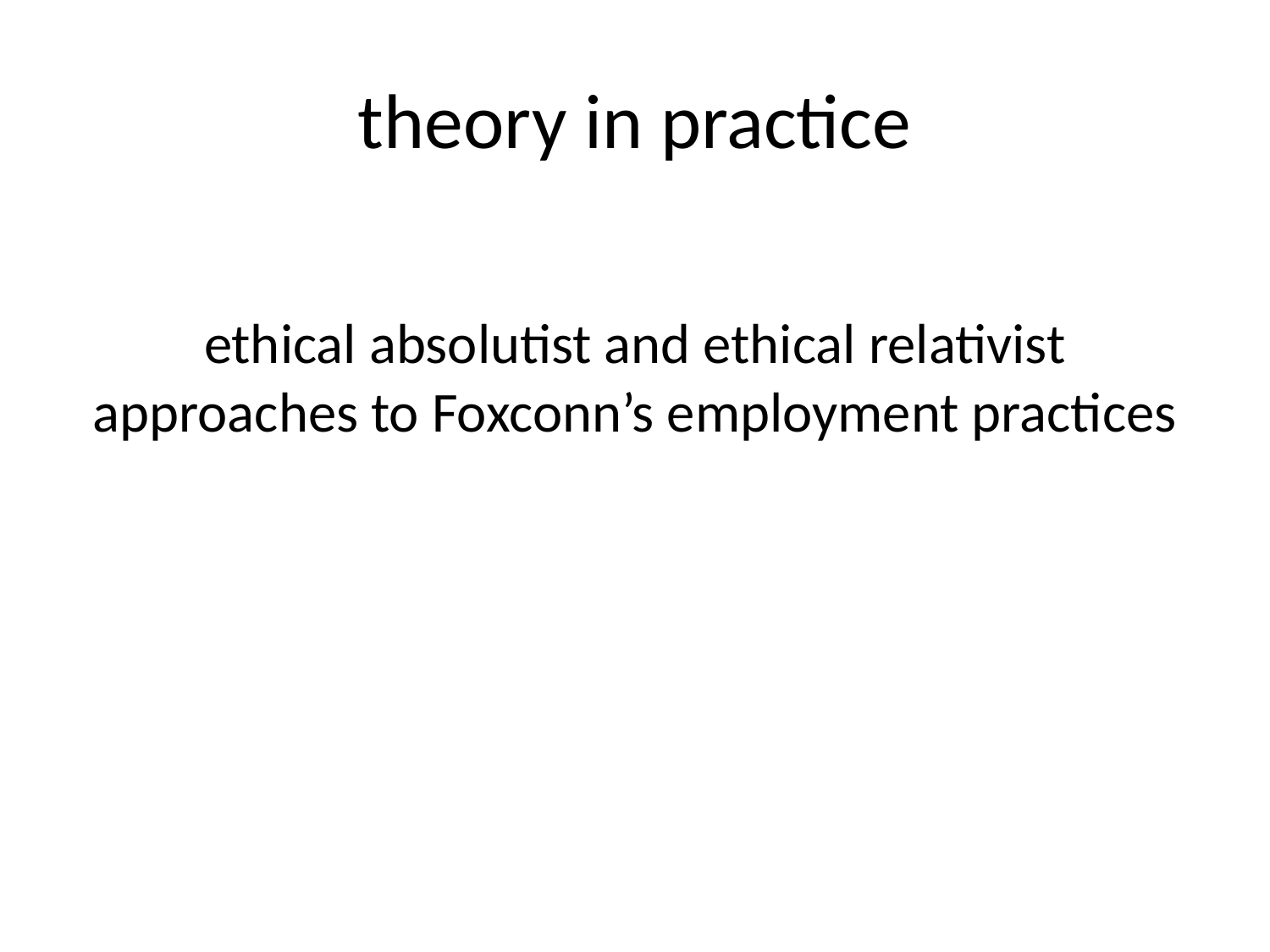

# theory in practice

ethical absolutist and ethical relativist approaches to Foxconn’s employment practices